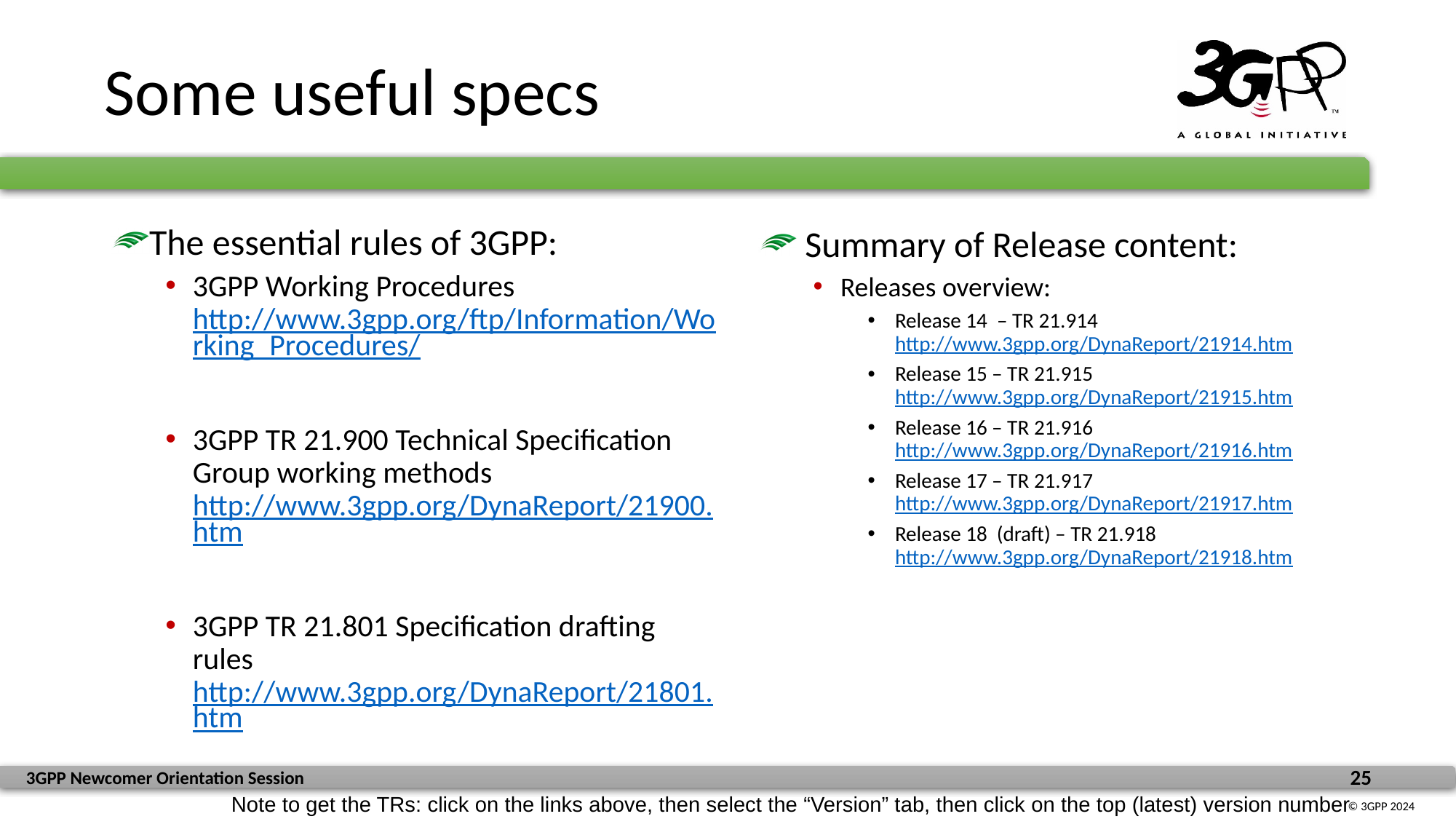

# Some useful specs
The essential rules of 3GPP:
3GPP Working Procedures
http://www.3gpp.org/ftp/Information/Working_Procedures/

3GPP TR 21.900 Technical Specification Group working methods
http://www.3gpp.org/DynaReport/21900.htm

3GPP TR 21.801 Specification drafting rules
http://www.3gpp.org/DynaReport/21801.htm
 Summary of Release content:
Releases overview:
Release 14  – TR 21.914
http://www.3gpp.org/DynaReport/21914.htm
Release 15 – TR 21.915
http://www.3gpp.org/DynaReport/21915.htm
Release 16 – TR 21.916
http://www.3gpp.org/DynaReport/21916.htm
Release 17 – TR 21.917
http://www.3gpp.org/DynaReport/21917.htm
Release 18  (draft) – TR 21.918
http://www.3gpp.org/DynaReport/21918.htm

Note to get the TRs: click on the links above, then select the “Version” tab, then click on the top (latest) version number